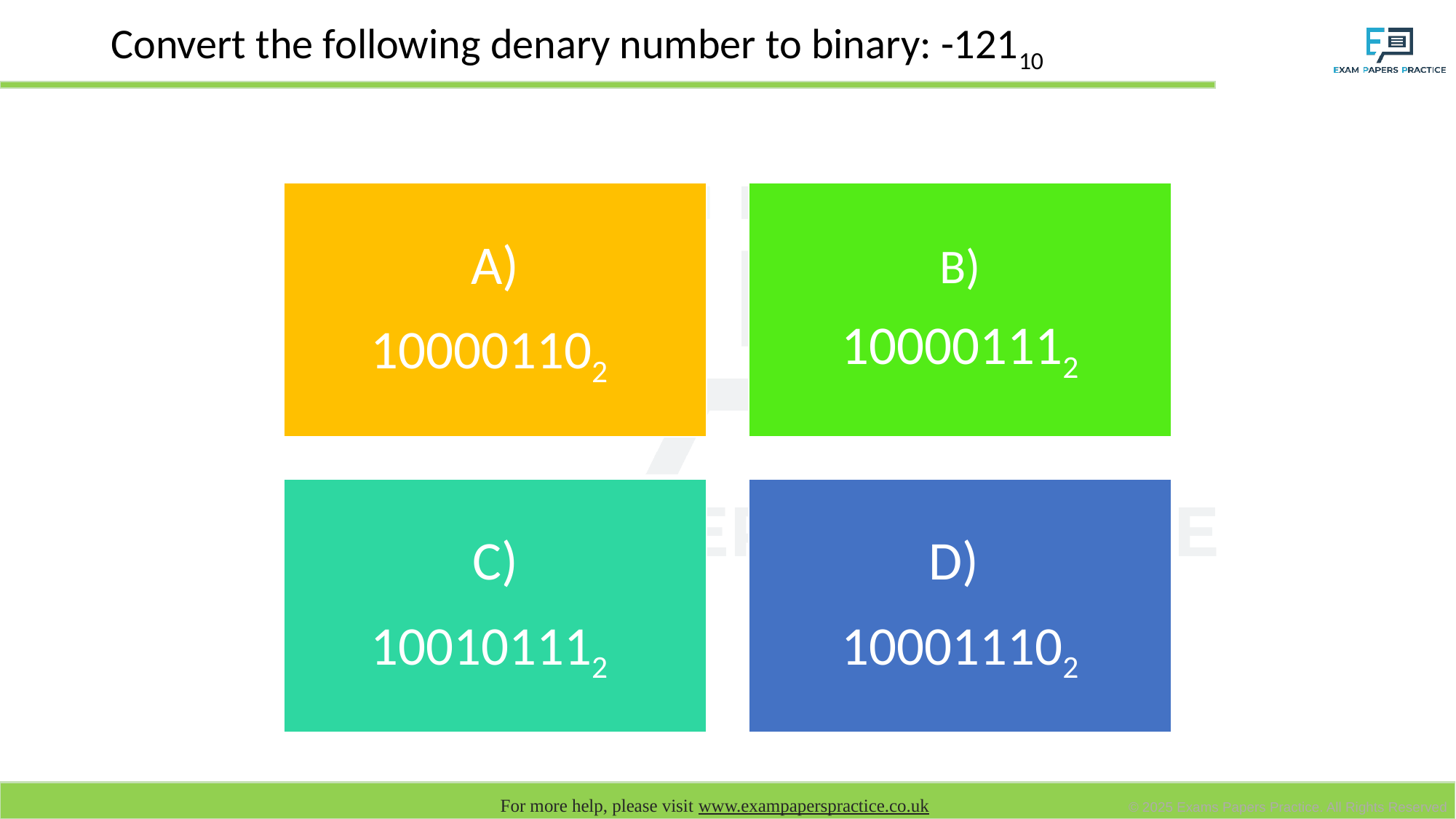

# Convert the following denary number to binary: -12110
A)
100001102
B)
100001112
C)
100101112
D)
100011102